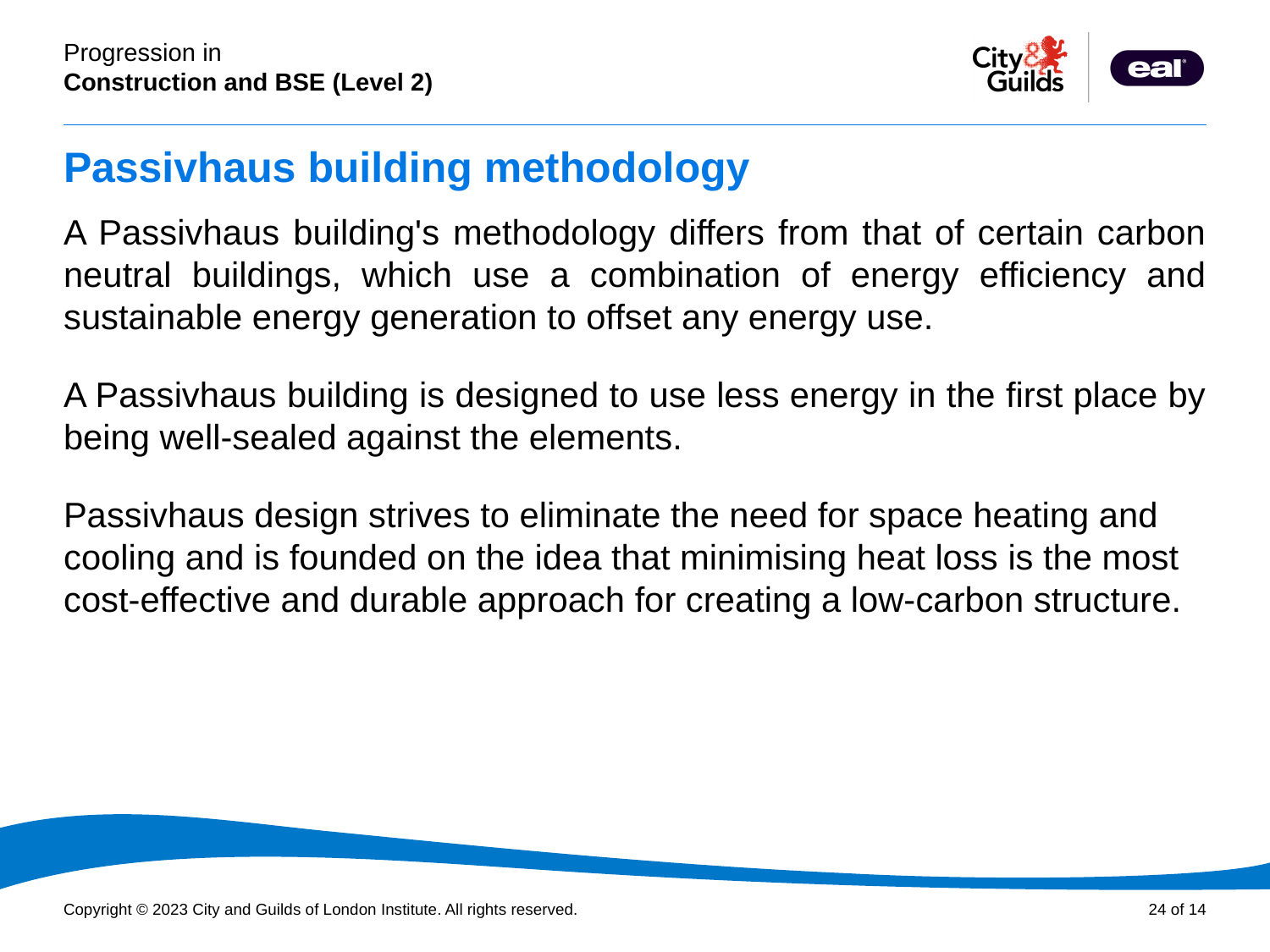

# Passivhaus building methodology
A Passivhaus building's methodology differs from that of certain carbon neutral buildings, which use a combination of energy efficiency and sustainable energy generation to offset any energy use.
A Passivhaus building is designed to use less energy in the first place by being well-sealed against the elements.
Passivhaus design strives to eliminate the need for space heating and cooling and is founded on the idea that minimising heat loss is the most  cost-effective and durable approach for creating a low-carbon structure.